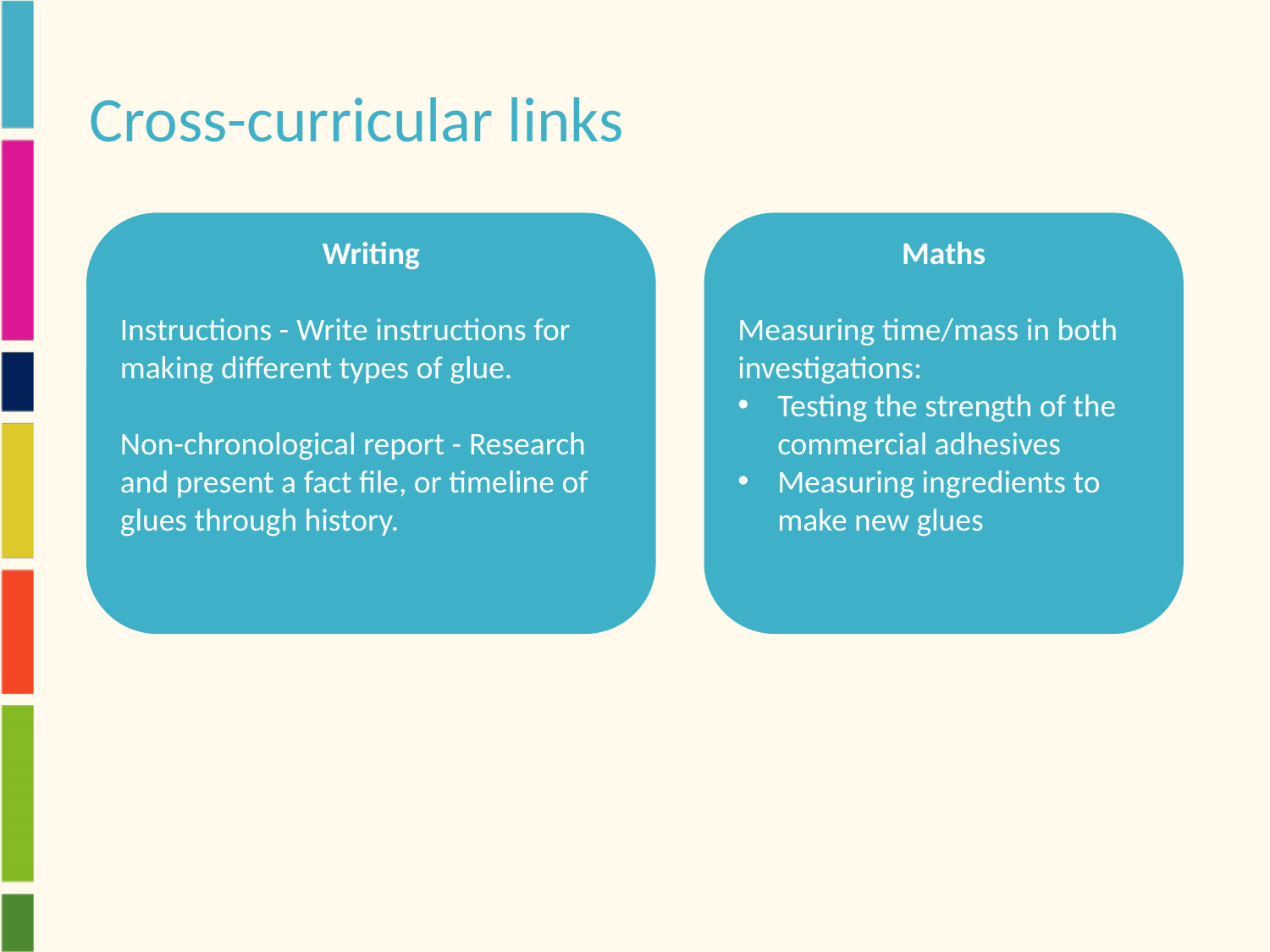

# Cross-curricular links
Writing

Instructions - Write instructions for making different types of glue.

Non-chronological report - Research and present a fact file, or timeline of glues through history.

Maths

Measuring time/mass in both investigations:
Testing the strength of the commercial adhesives
Measuring ingredients to make new glues